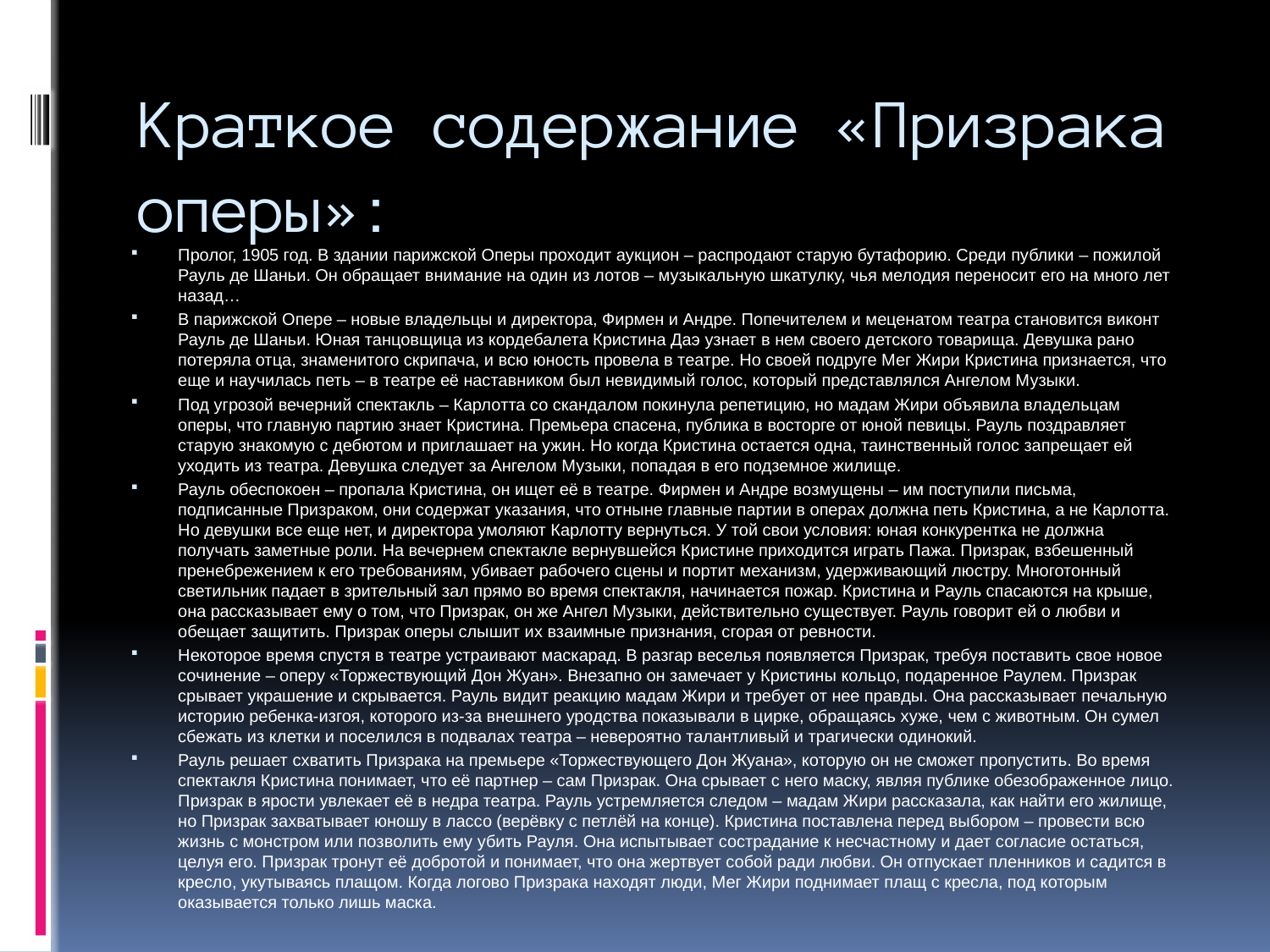

# Краткое содержание «Призрака оперы»:
Пролог, 1905 год. В здании парижской Оперы проходит аукцион – распродают старую бутафорию. Среди публики – пожилой Рауль де Шаньи. Он обращает внимание на один из лотов – музыкальную шкатулку, чья мелодия переносит его на много лет назад…
В парижской Опере – новые владельцы и директора, Фирмен и Андре. Попечителем и меценатом театра становится виконт Рауль де Шаньи. Юная танцовщица из кордебалета Кристина Даэ узнает в нем своего детского товарища. Девушка рано потеряла отца, знаменитого скрипача, и всю юность провела в театре. Но своей подруге Мег Жири Кристина признается, что еще и научилась петь – в театре её наставником был невидимый голос, который представлялся Ангелом Музыки.
Под угрозой вечерний спектакль – Карлотта со скандалом покинула репетицию, но мадам Жири объявила владельцам оперы, что главную партию знает Кристина. Премьера спасена, публика в восторге от юной певицы. Рауль поздравляет старую знакомую с дебютом и приглашает на ужин. Но когда Кристина остается одна, таинственный голос запрещает ей уходить из театра. Девушка следует за Ангелом Музыки, попадая в его подземное жилище.
Рауль обеспокоен – пропала Кристина, он ищет её в театре. Фирмен и Андре возмущены – им поступили письма, подписанные Призраком, они содержат указания, что отныне главные партии в операх должна петь Кристина, а не Карлотта. Но девушки все еще нет, и директора умоляют Карлотту вернуться. У той свои условия: юная конкурентка не должна получать заметные роли. На вечернем спектакле вернувшейся Кристине приходится играть Пажа. Призрак, взбешенный пренебрежением к его требованиям, убивает рабочего сцены и портит механизм, удерживающий люстру. Многотонный светильник падает в зрительный зал прямо во время спектакля, начинается пожар. Кристина и Рауль спасаются на крыше, она рассказывает ему о том, что Призрак, он же Ангел Музыки, действительно существует. Рауль говорит ей о любви и обещает защитить. Призрак оперы слышит их взаимные признания, сгорая от ревности.
Некоторое время спустя в театре устраивают маскарад. В разгар веселья появляется Призрак, требуя поставить свое новое сочинение – оперу «Торжествующий Дон Жуан». Внезапно он замечает у Кристины кольцо, подаренное Раулем. Призрак срывает украшение и скрывается. Рауль видит реакцию мадам Жири и требует от нее правды. Она рассказывает печальную историю ребенка-изгоя, которого из-за внешнего уродства показывали в цирке, обращаясь хуже, чем с животным. Он сумел сбежать из клетки и поселился в подвалах театра – невероятно талантливый и трагически одинокий.
Рауль решает схватить Призрака на премьере «Торжествующего Дон Жуана», которую он не сможет пропустить. Во время спектакля Кристина понимает, что её партнер – сам Призрак. Она срывает с него маску, являя публике обезображенное лицо. Призрак в ярости увлекает её в недра театра. Рауль устремляется следом – мадам Жири рассказала, как найти его жилище, но Призрак захватывает юношу в лассо (верёвку с петлёй на конце). Кристина поставлена перед выбором – провести всю жизнь с монстром или позволить ему убить Рауля. Она испытывает сострадание к несчастному и дает согласие остаться, целуя его. Призрак тронут её добротой и понимает, что она жертвует собой ради любви. Он отпускает пленников и садится в кресло, укутываясь плащом. Когда логово Призрака находят люди, Мег Жири поднимает плащ с кресла, под которым оказывается только лишь маска.